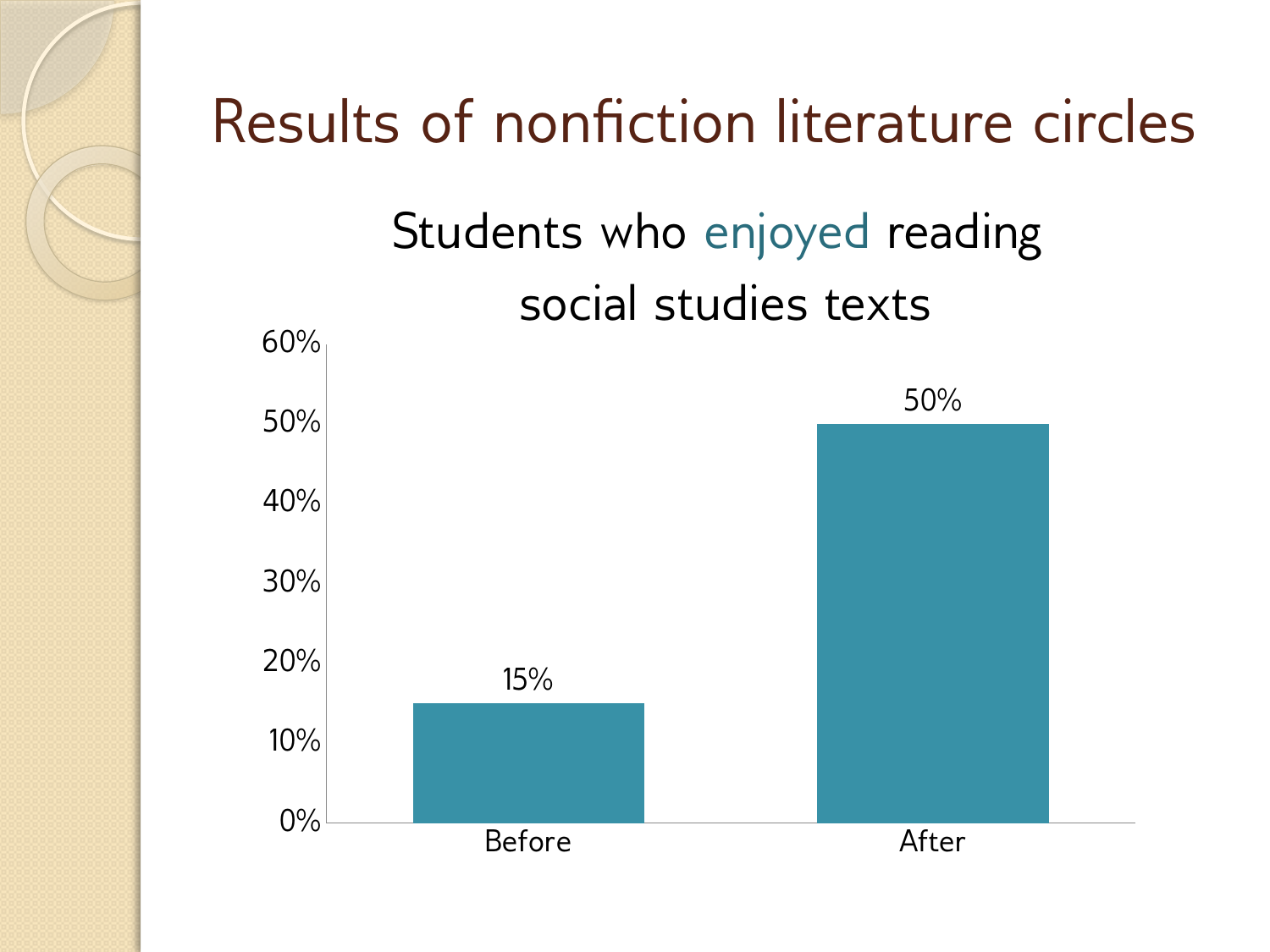

# Results of nonfiction literature circles
Students who enjoyed reading
social studies texts

### Chart

| Category | Students who enjoy reading social studies texts |
|---|---|
| Before | 0.1500000000000001 |
| After | 0.5 |